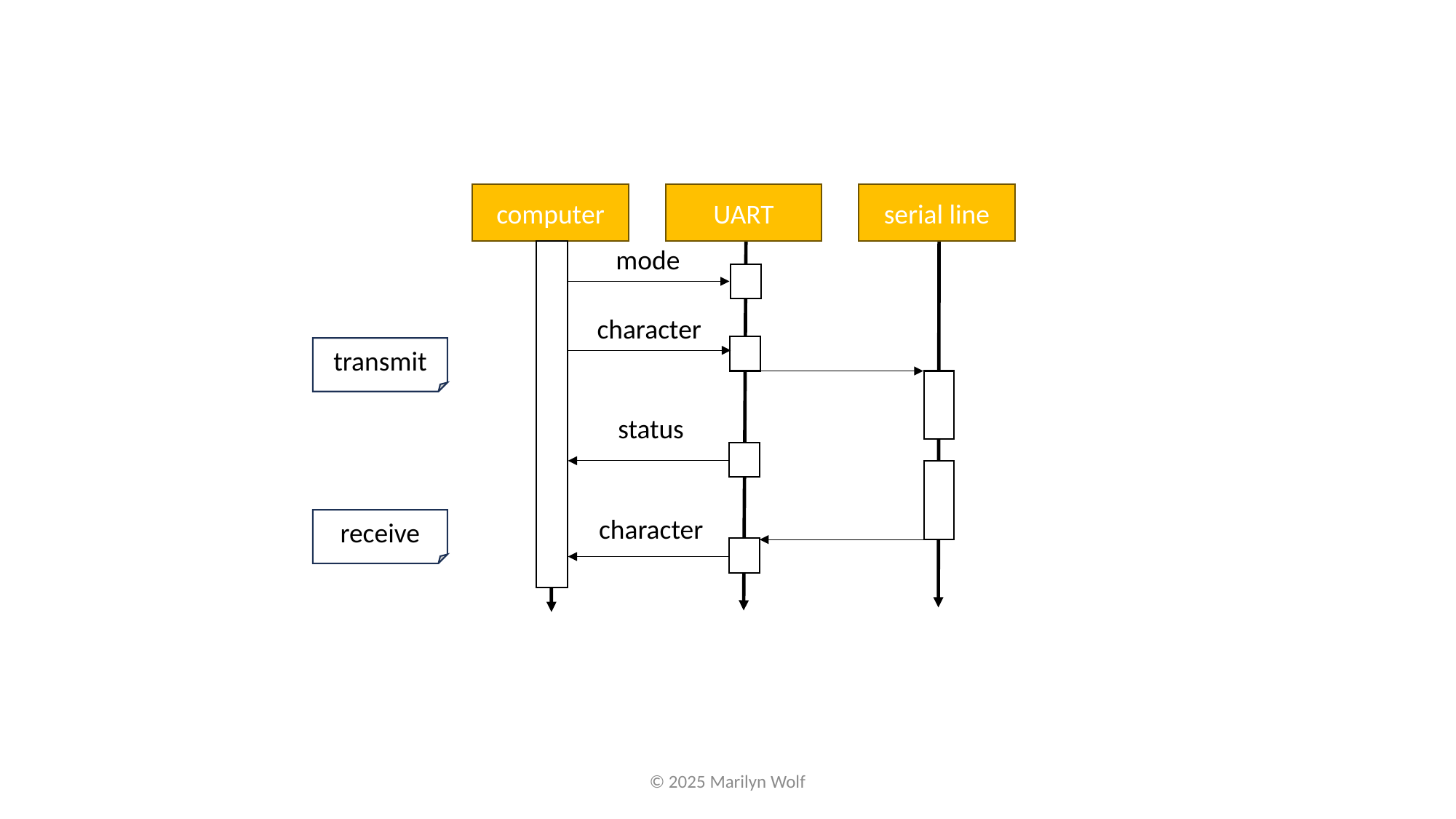

computer
UART
serial line
mode

character

transmit

status

character
receive

© 2025 Marilyn Wolf